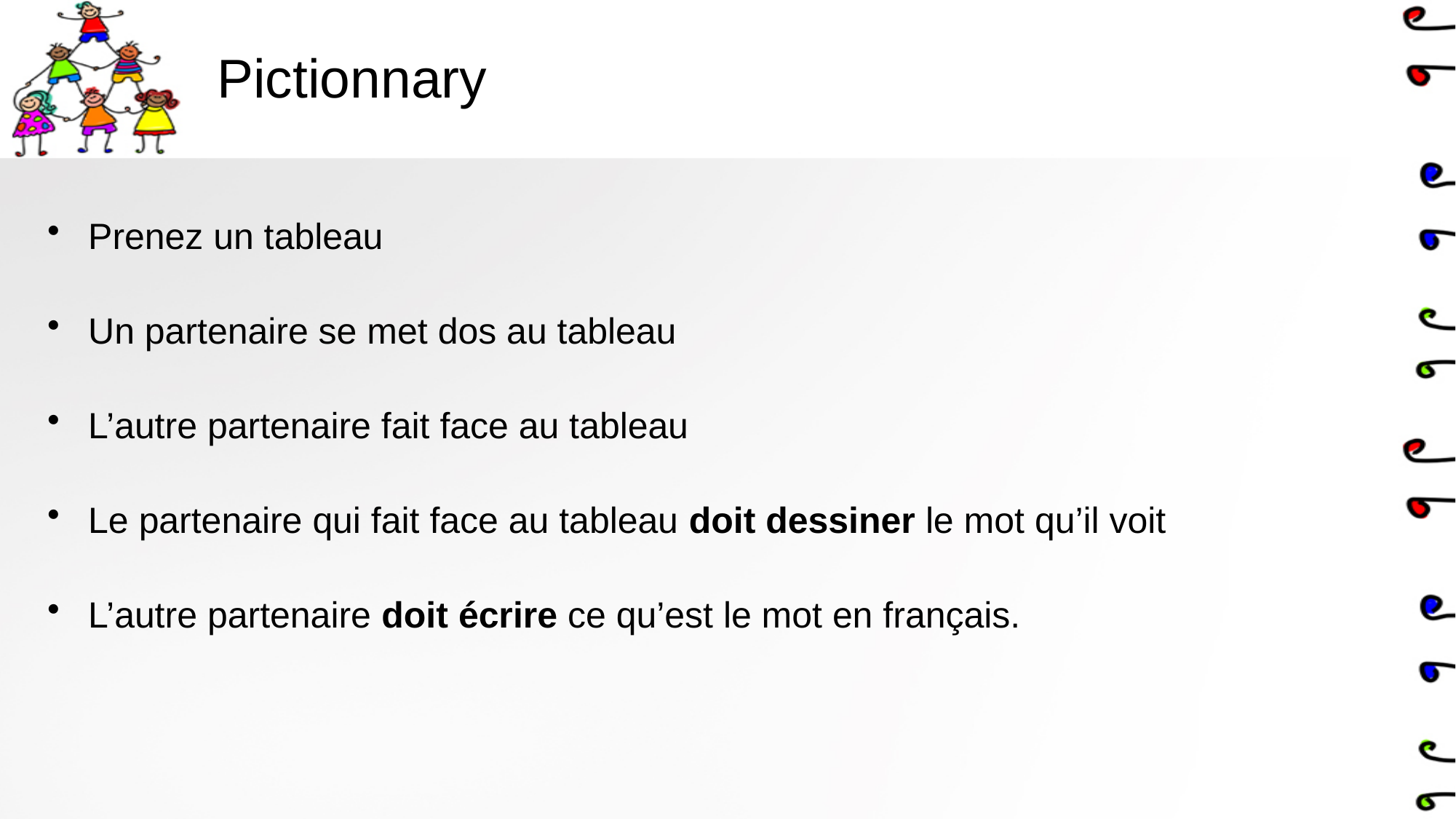

# Pictionnary
Prenez un tableau
Un partenaire se met dos au tableau
L’autre partenaire fait face au tableau
Le partenaire qui fait face au tableau doit dessiner le mot qu’il voit
L’autre partenaire doit écrire ce qu’est le mot en français.